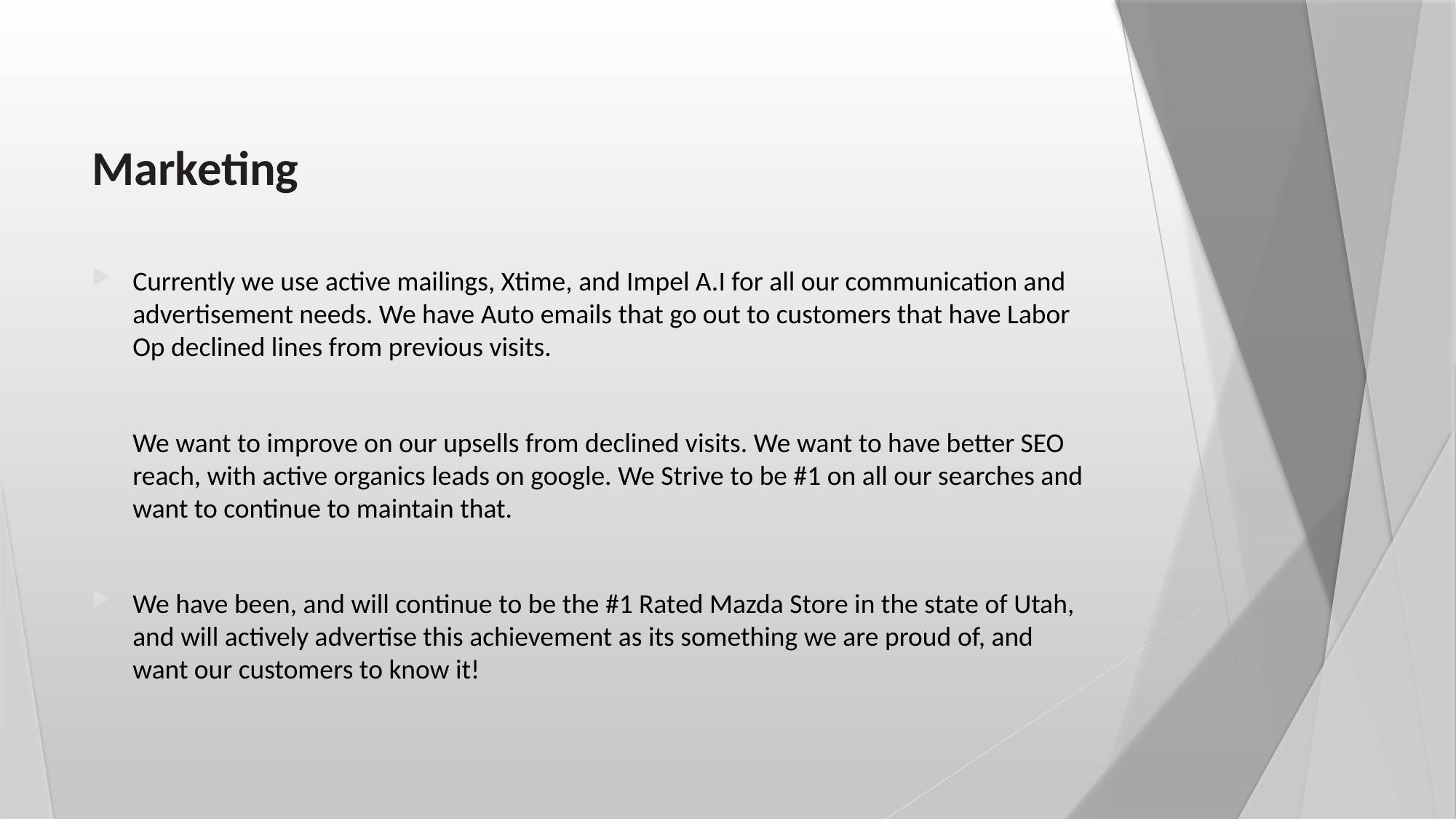

# Marketing
Currently we use active mailings, Xtime, and Impel A.I for all our communication and advertisement needs. We have Auto emails that go out to customers that have Labor Op declined lines from previous visits.

We want to improve on our upsells from declined visits. We want to have better SEO reach, with active organics leads on google. We Strive to be #1 on all our searches and want to continue to maintain that.

We have been, and will continue to be the #1 Rated Mazda Store in the state of Utah, and will actively advertise this achievement as its something we are proud of, and want our customers to know it!